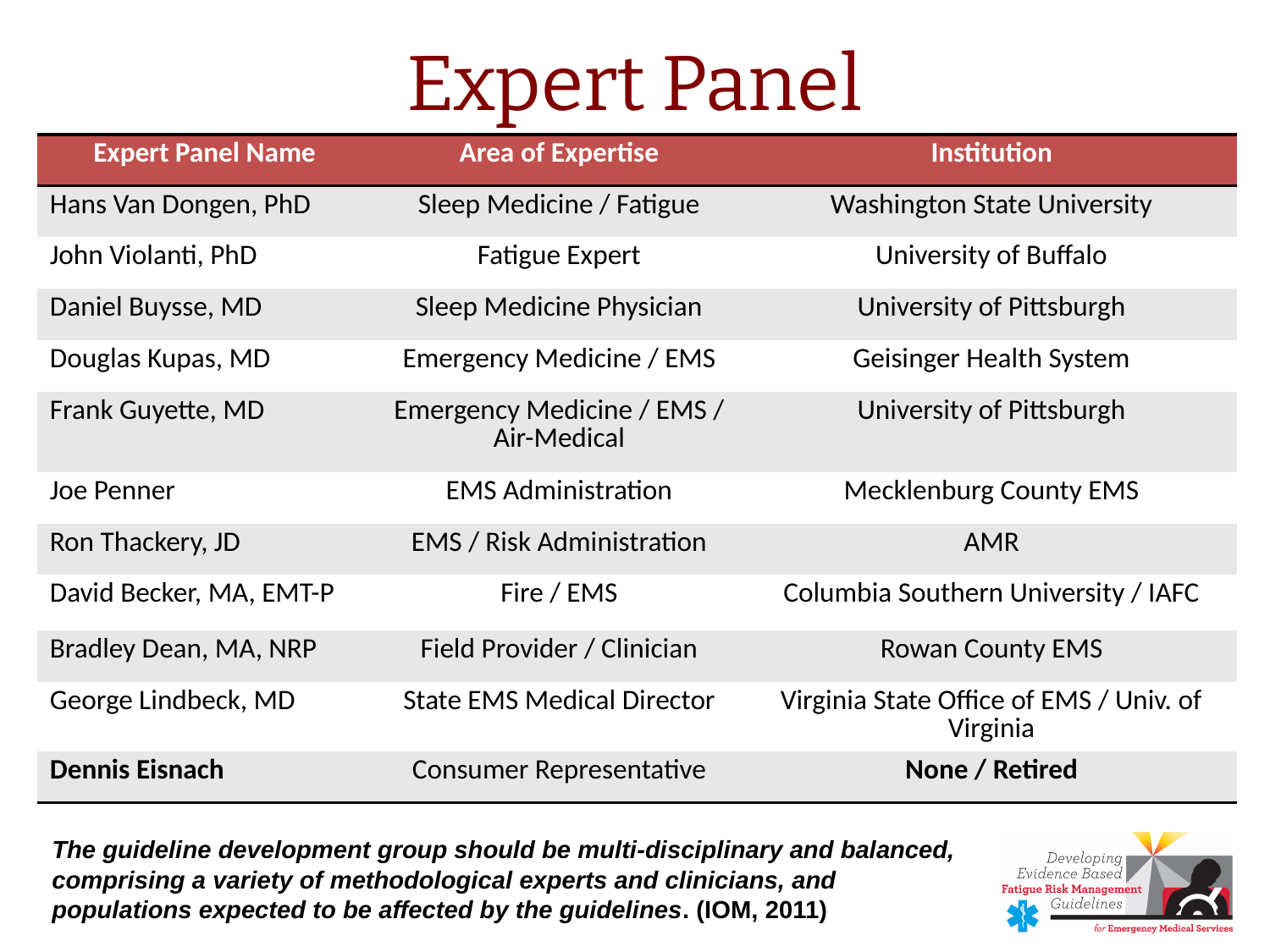

# Expert Panel
| Expert Panel Name | Area of Expertise | Institution |
| --- | --- | --- |
| Hans Van Dongen, PhD | Sleep Medicine / Fatigue | Washington State University |
| John Violanti, PhD | Fatigue Expert | University of Buffalo |
| Daniel Buysse, MD | Sleep Medicine Physician | University of Pittsburgh |
| Douglas Kupas, MD | Emergency Medicine / EMS | Geisinger Health System |
| Frank Guyette, MD | Emergency Medicine / EMS / Air-Medical | University of Pittsburgh |
| Joe Penner | EMS Administration | Mecklenburg County EMS |
| Ron Thackery, JD | EMS / Risk Administration | AMR |
| David Becker, MA, EMT-P | Fire / EMS | Columbia Southern University / IAFC |
| Bradley Dean, MA, NRP | Field Provider / Clinician | Rowan County EMS |
| George Lindbeck, MD | State EMS Medical Director | Virginia State Office of EMS / Univ. of Virginia |
| Dennis Eisnach | Consumer Representative | None / Retired |
The guideline development group should be multi-disciplinary and balanced, comprising a variety of methodological experts and clinicians, and populations expected to be affected by the guidelines. (IOM, 2011)